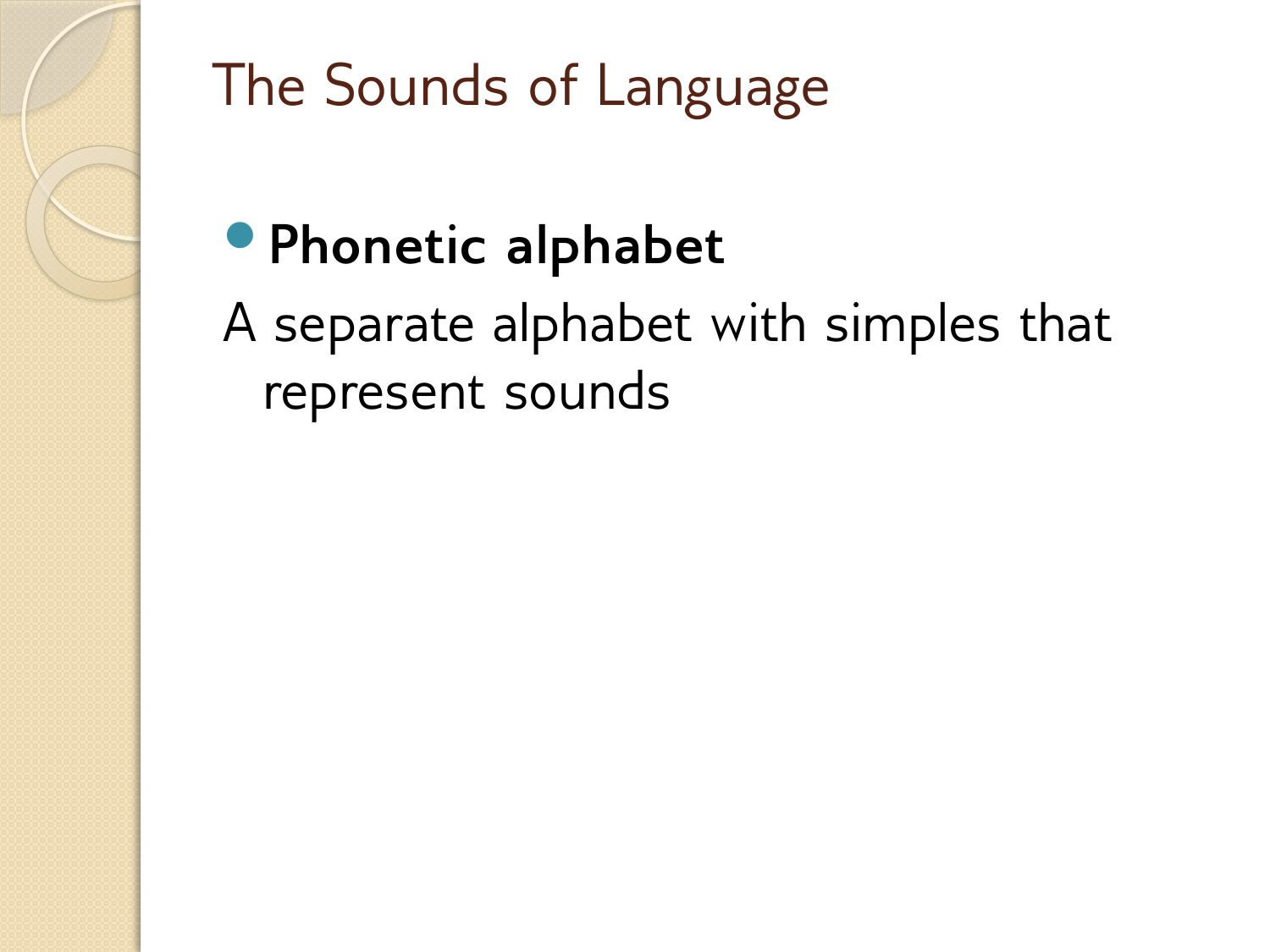

# The Sounds of Language
Phonetic alphabet
A separate alphabet with simples that represent sounds